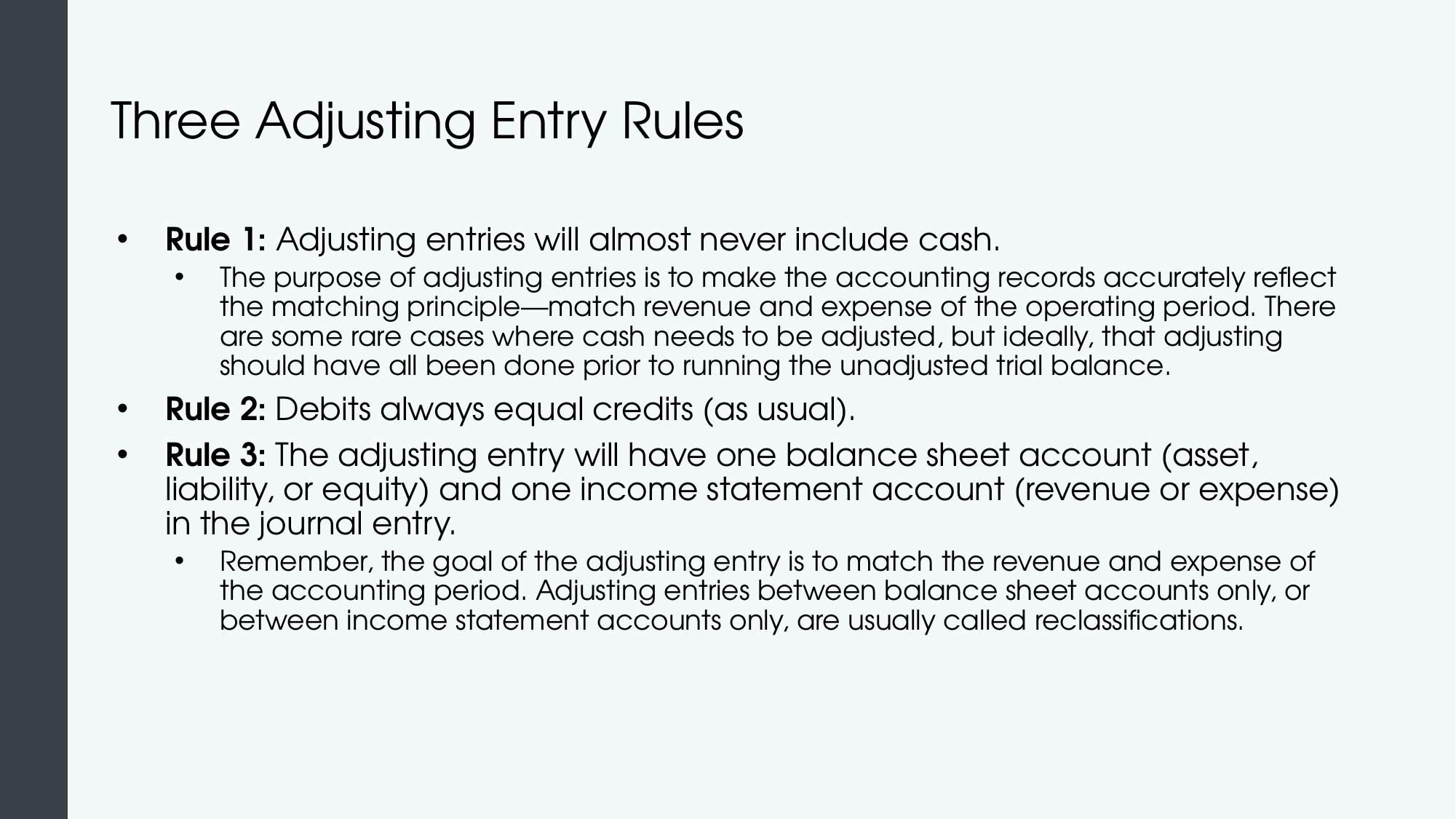

# Three Adjusting Entry Rules
Rule 1: Adjusting entries will almost never include cash.
The purpose of adjusting entries is to make the accounting records accurately reflect the matching principle—match revenue and expense of the operating period. There are some rare cases where cash needs to be adjusted, but ideally, that adjusting should have all been done prior to running the unadjusted trial balance.
Rule 2: Debits always equal credits (as usual).
Rule 3: The adjusting entry will have one balance sheet account (asset, liability, or equity) and one income statement account (revenue or expense) in the journal entry.
Remember, the goal of the adjusting entry is to match the revenue and expense of the accounting period. Adjusting entries between balance sheet accounts only, or between income statement accounts only, are usually called reclassifications.